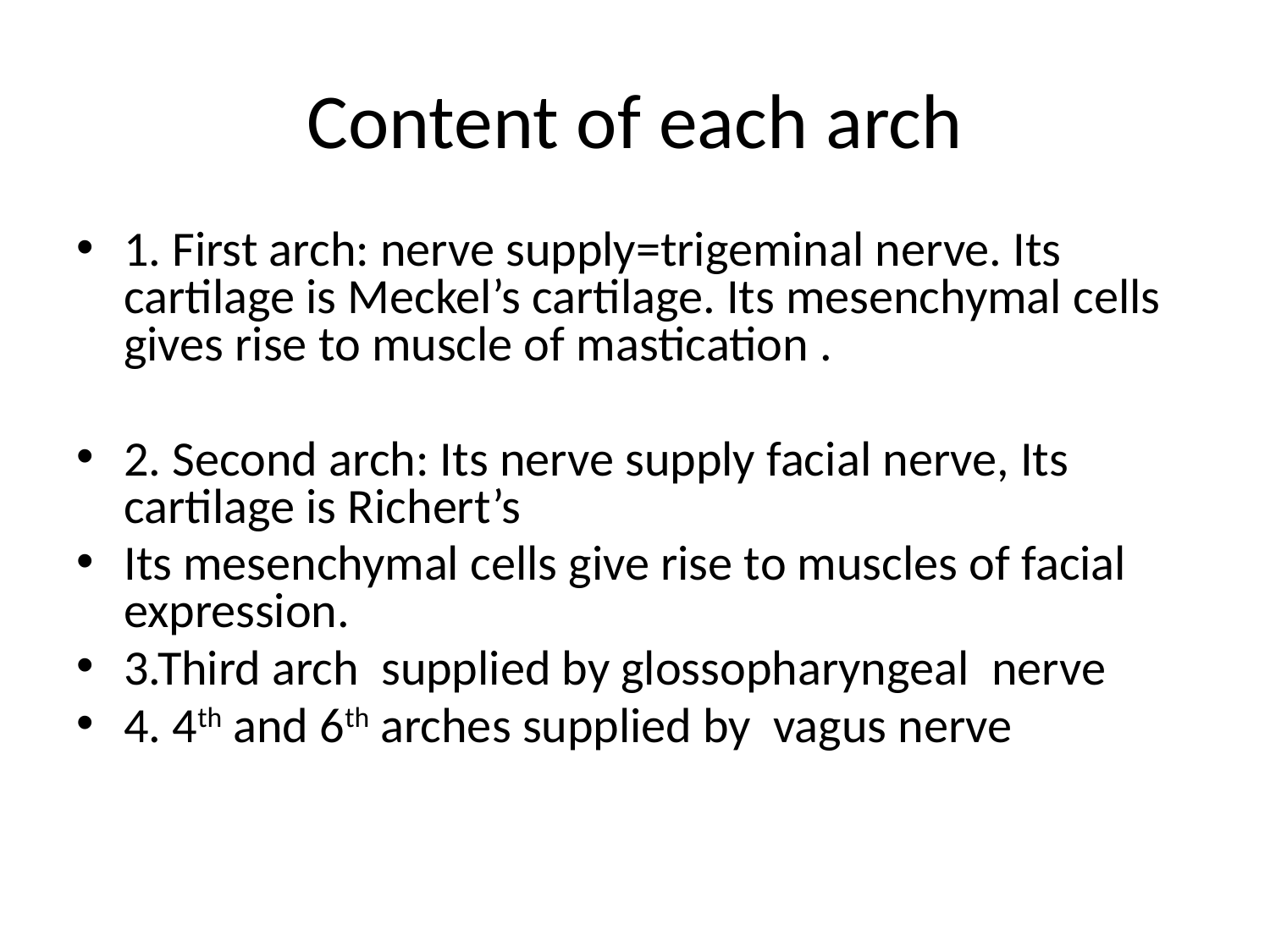

Content of each arch
1. First arch: nerve supply=trigeminal nerve. Its cartilage is Meckel’s cartilage. Its mesenchymal cells gives rise to muscle of mastication .

2. Second arch: Its nerve supply facial nerve, Its cartilage is Richert’s
Its mesenchymal cells give rise to muscles of facial expression.
3.Third arch  supplied by glossopharyngeal  nerve
4. 4th and 6th arches supplied by  vagus nerve